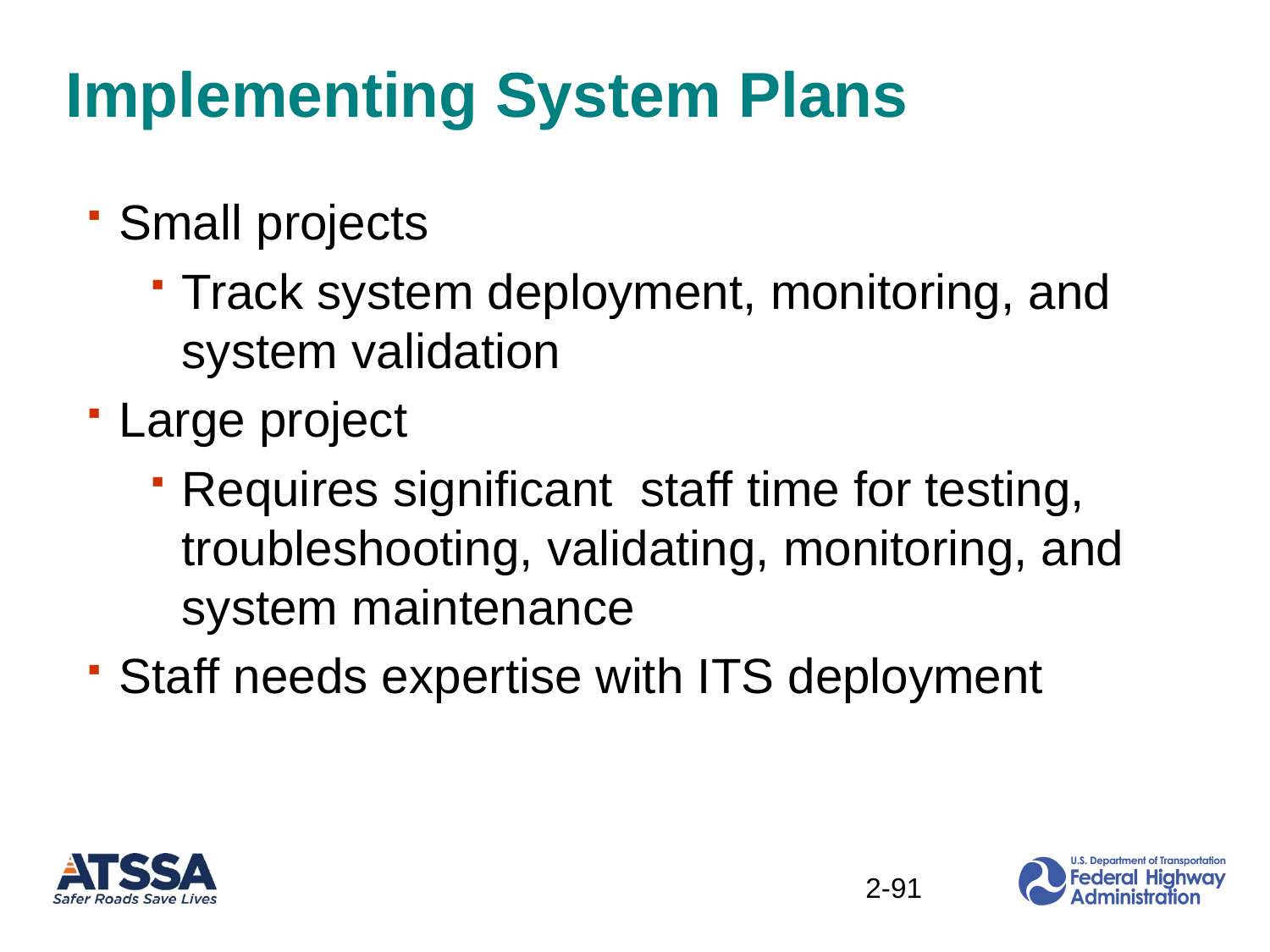

# Implementing System Plans
Small projects
Track system deployment, monitoring, and system validation
Large project
Requires significant  staff time for testing, troubleshooting, validating, monitoring, and system maintenance
Staff needs expertise with ITS deployment